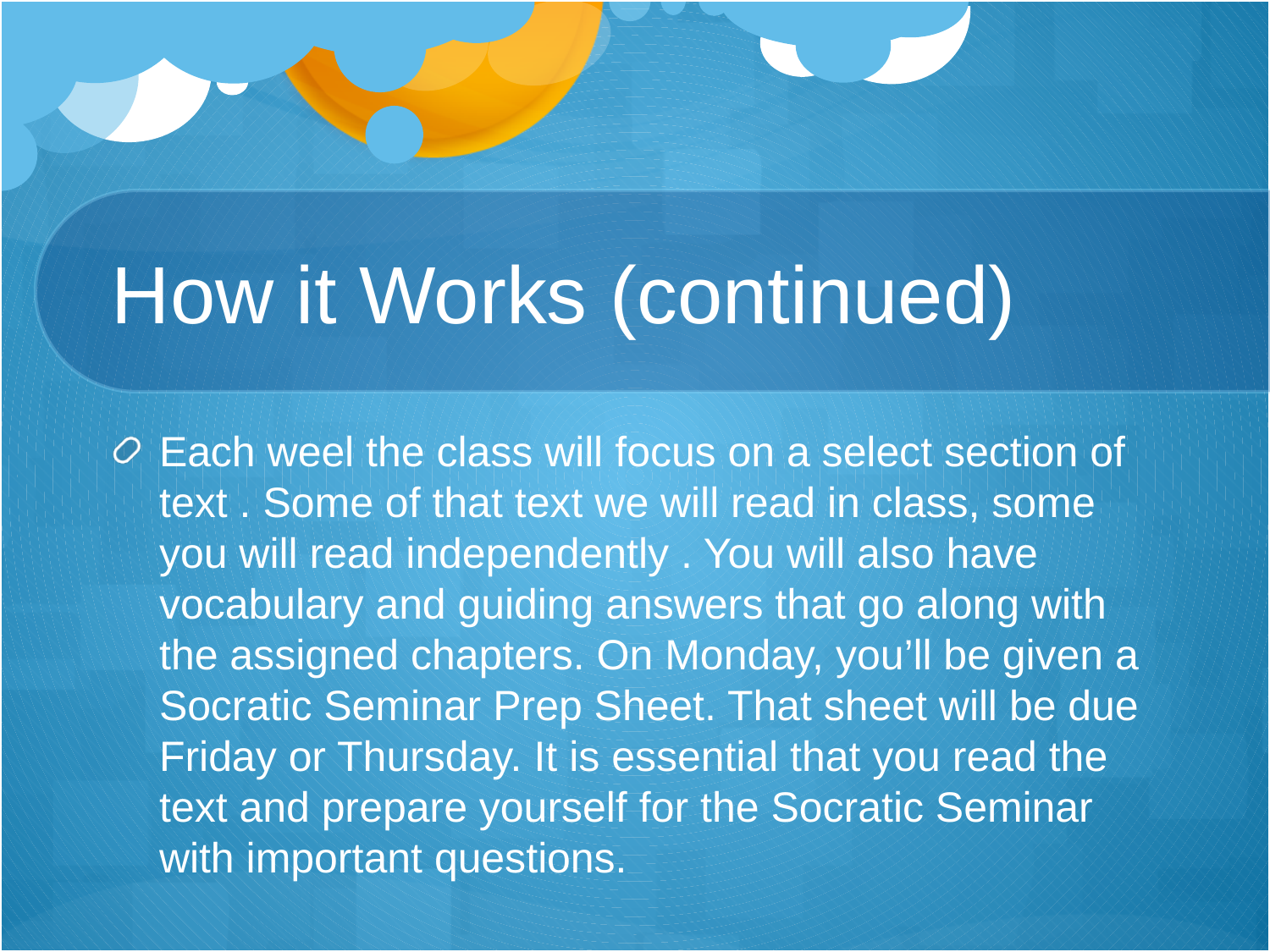

# How it Works (continued)
Each weel the class will focus on a select section of text . Some of that text we will read in class, some you will read independently . You will also have vocabulary and guiding answers that go along with the assigned chapters. On Monday, you’ll be given a Socratic Seminar Prep Sheet. That sheet will be due Friday or Thursday. It is essential that you read the text and prepare yourself for the Socratic Seminar with important questions.